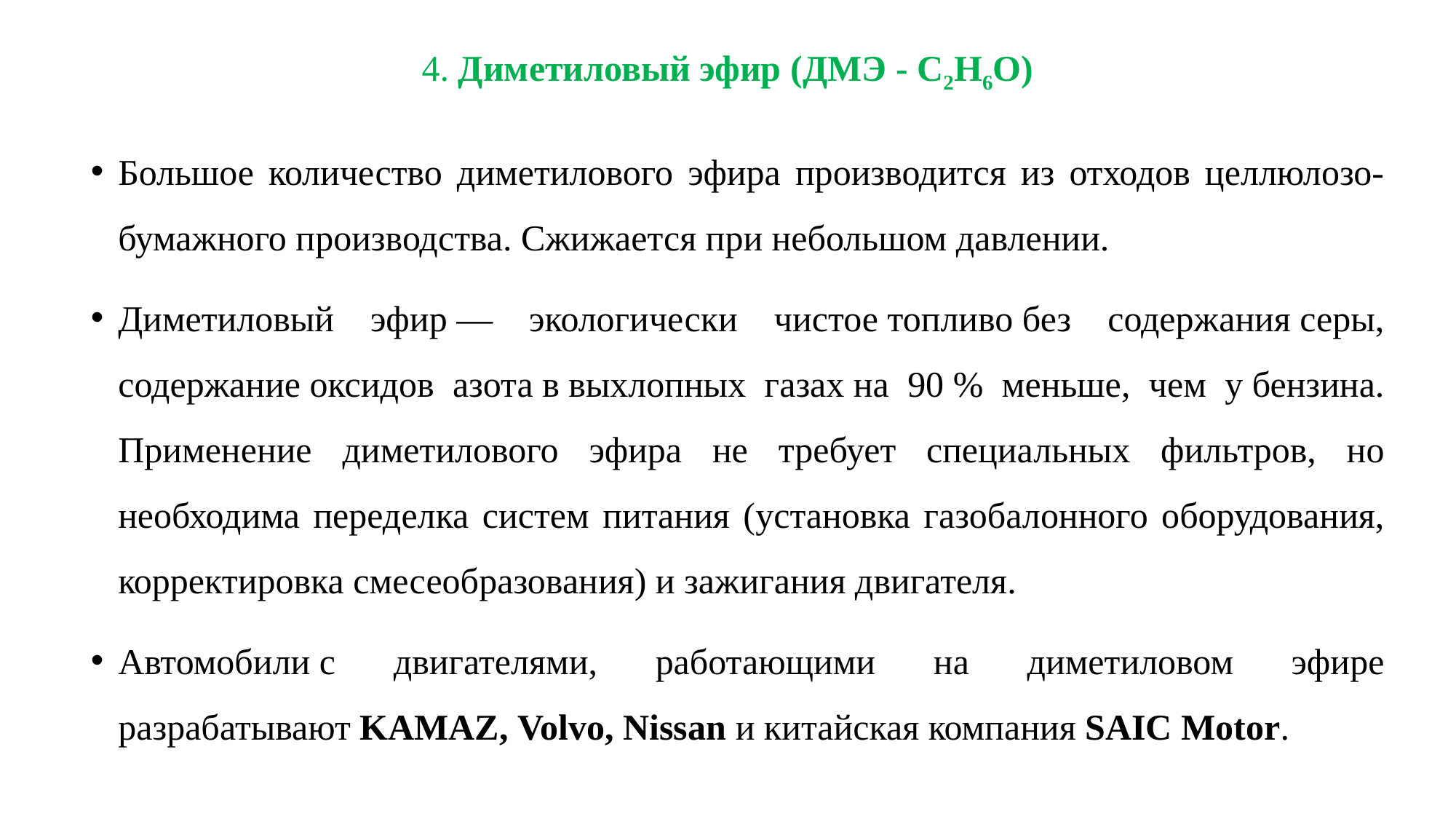

# 4. Диметиловый эфир (ДМЭ - C2H6O)
Большое количество диметилового эфира производится из отходов целлюлозо-бумажного производства. Сжижается при небольшом давлении.
Диметиловый эфир — экологически чистое топливо без содержания серы, содержание оксидов азота в выхлопных газах на 90 % меньше, чем у бензина. Применение диметилового эфира не требует специальных фильтров, но необходима переделка систем питания (установка газобалонного оборудования, корректировка смесеобразования) и зажигания двигателя.
Автомобили с двигателями, работающими на диметиловом эфире разрабатывают KAMAZ, Volvo, Nissan и китайская компания SAIC Motor.